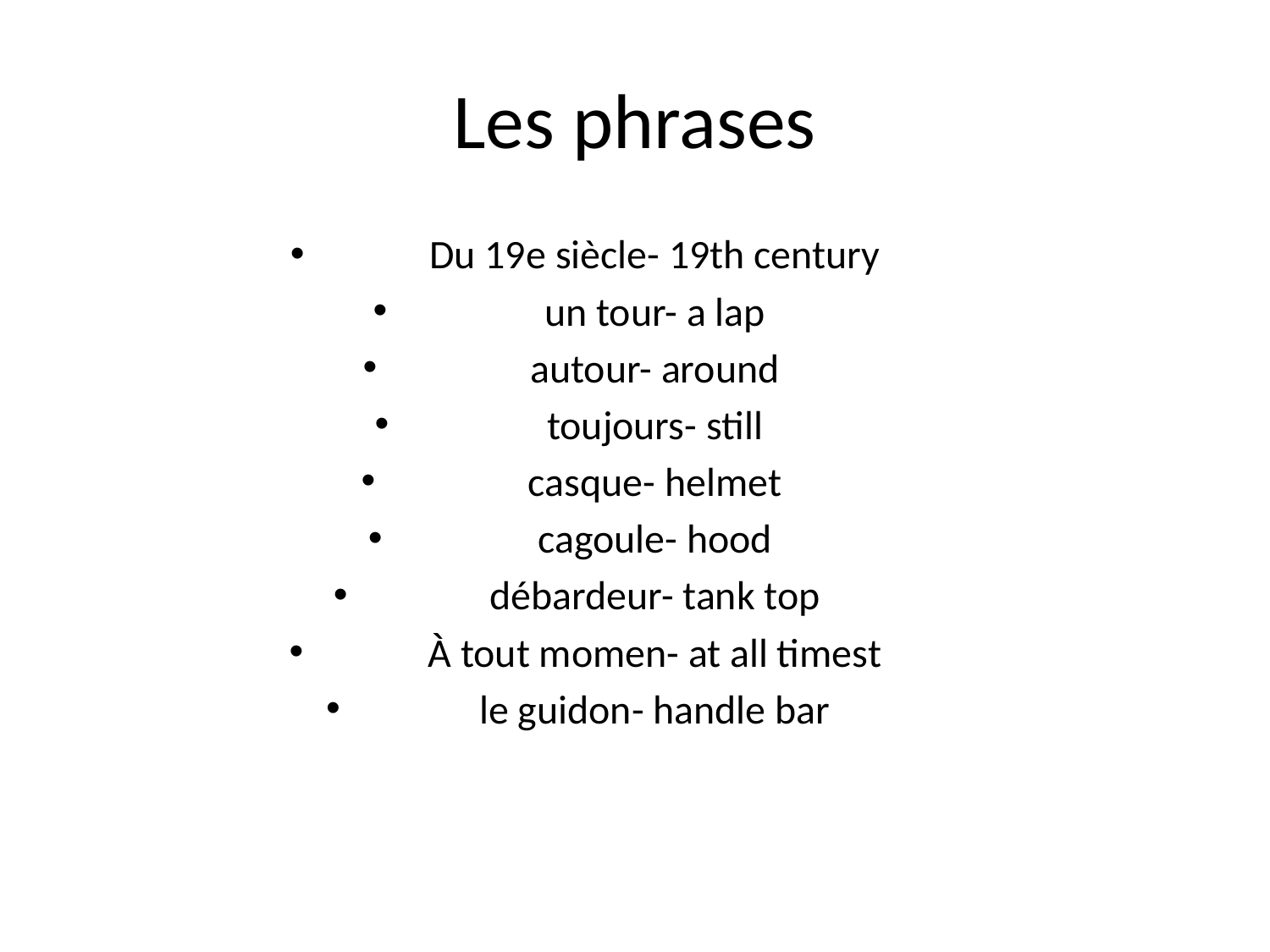

# Les phrases
Du 19e siècle- 19th century
un tour- a lap
autour- around
toujours- still
casque- helmet
cagoule- hood
débardeur- tank top
À tout momen- at all timest
le guidon- handle bar